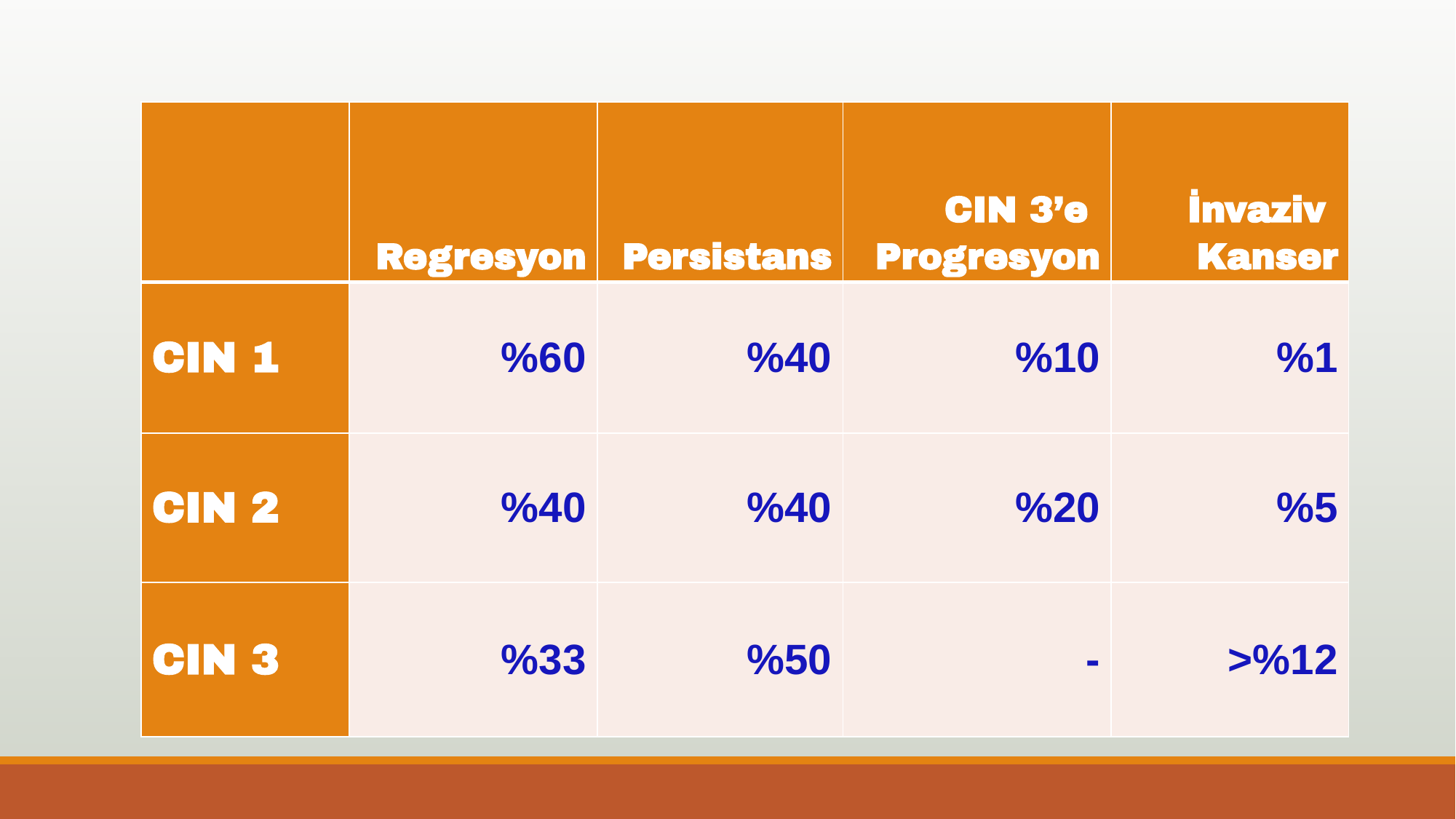

|  | Regresyon | Persistans | CIN 3’e Progresyon | İnvaziv Kanser |
| --- | --- | --- | --- | --- |
| CIN 1 | %60 | %40 | %10 | %1 |
| CIN 2 | %40 | %40 | %20 | %5 |
| CIN 3 | %33 | %50 | - | >%12 |